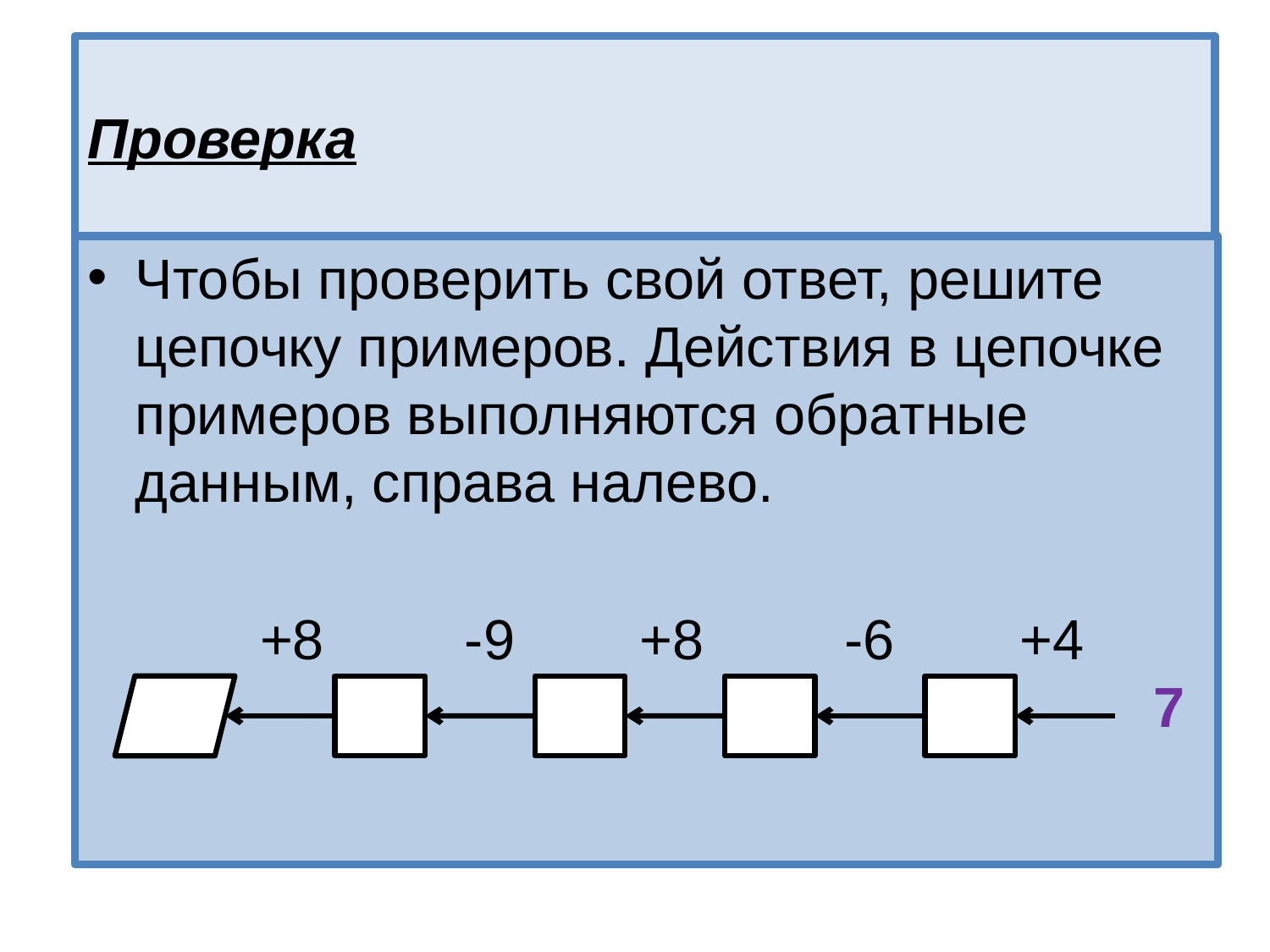

# Проверка
Чтобы проверить свой ответ, решите цепочку примеров. Действия в цепочке примеров выполняются обратные данным, справа налево.

           +8         -9        +8         -6        +4
2           10           1         9            3          7

7